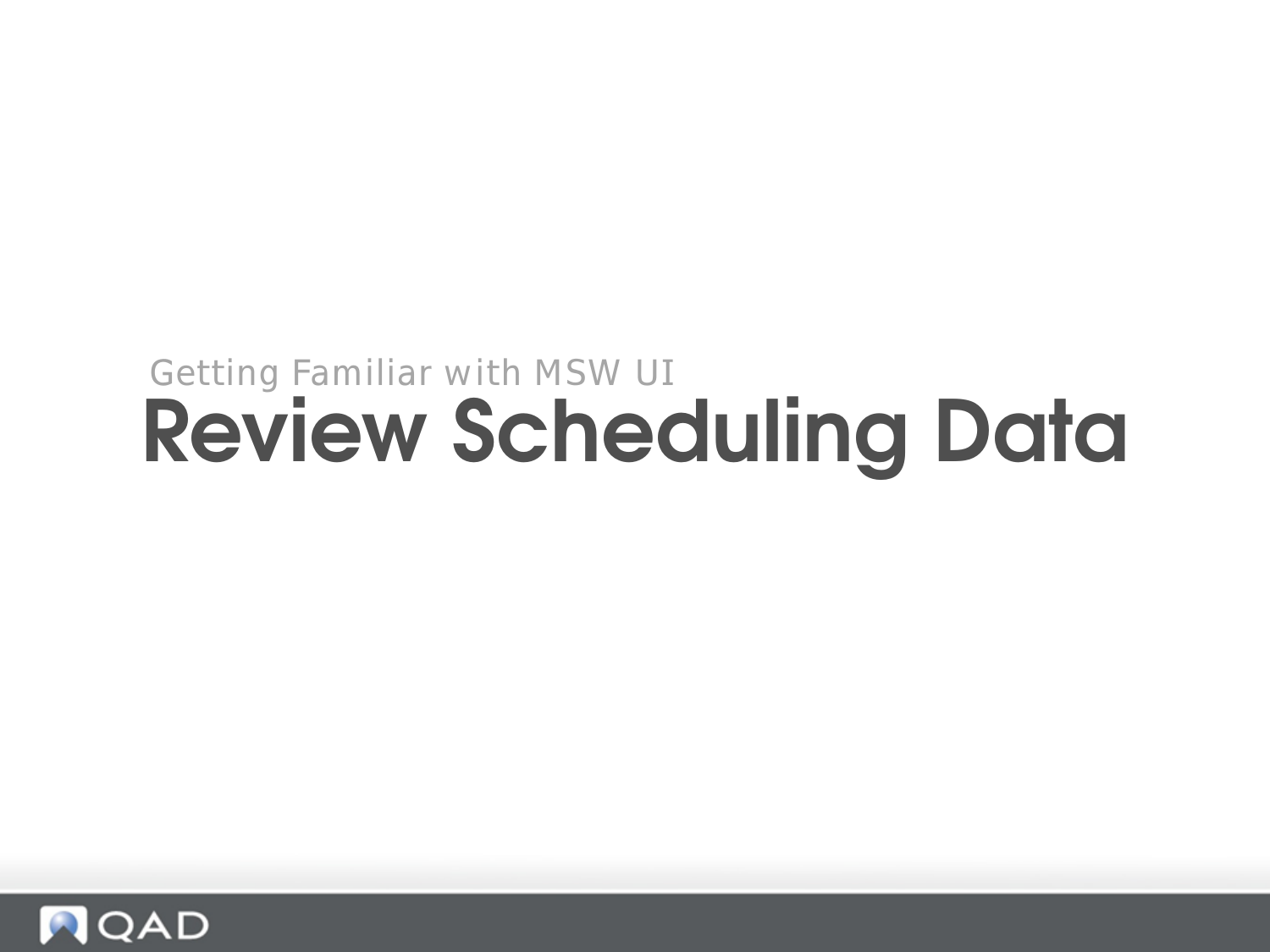

Getting Familiar with MSW UI
Review Scheduling Data